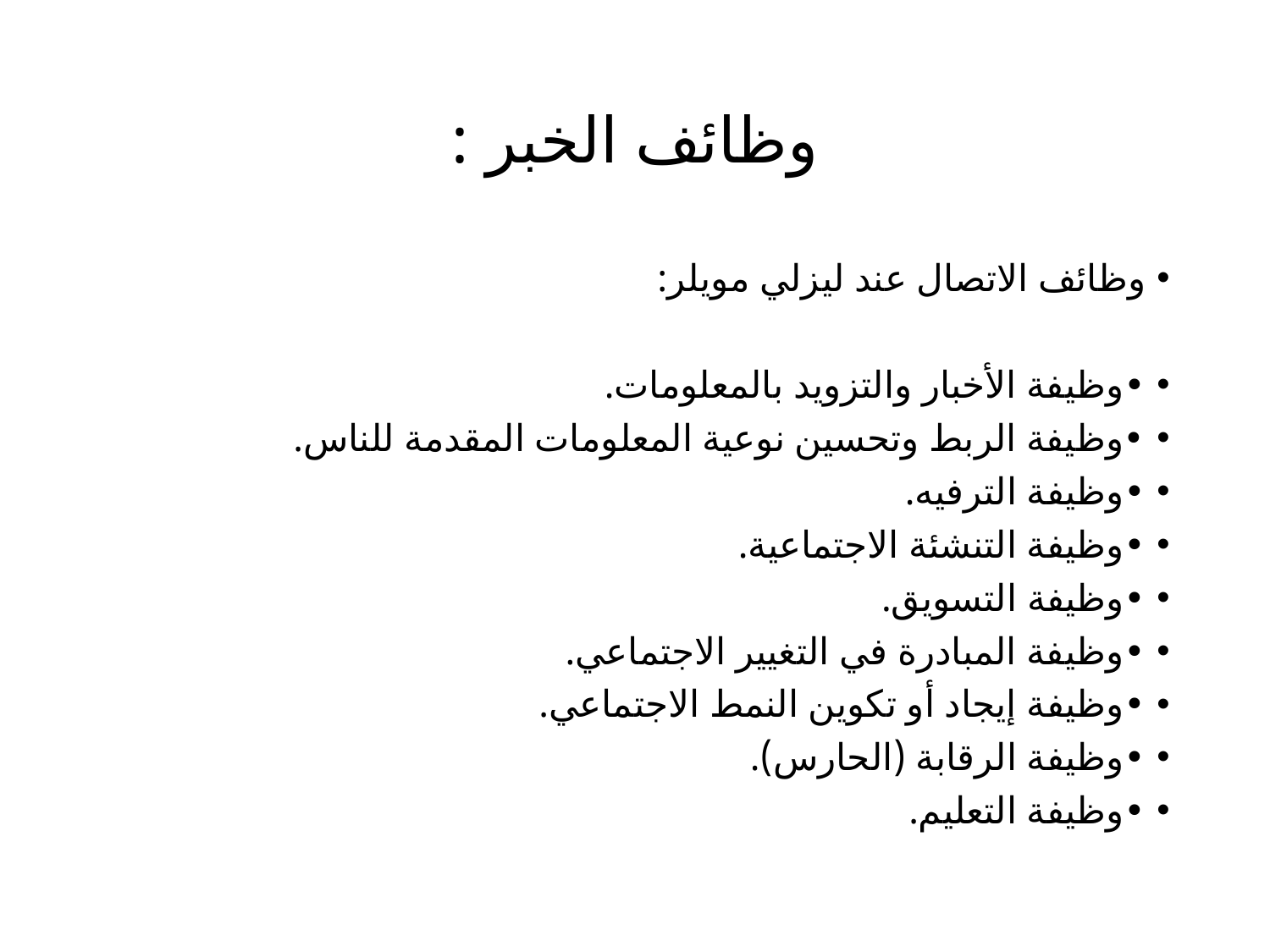

# وظائف الخبر :
وظائف الاتصال عند ليزلي مويلر:

•وظيفة الأخبار والتزويد بالمعلومات.
•وظيفة الربط وتحسين نوعية المعلومات المقدمة للناس.
•وظيفة الترفيه.
•وظيفة التنشئة الاجتماعية.
•وظيفة التسويق.
•وظيفة المبادرة في التغيير الاجتماعي.
•وظيفة إيجاد أو تكوين النمط الاجتماعي.
•وظيفة الرقابة (الحارس).
•وظيفة التعليم.